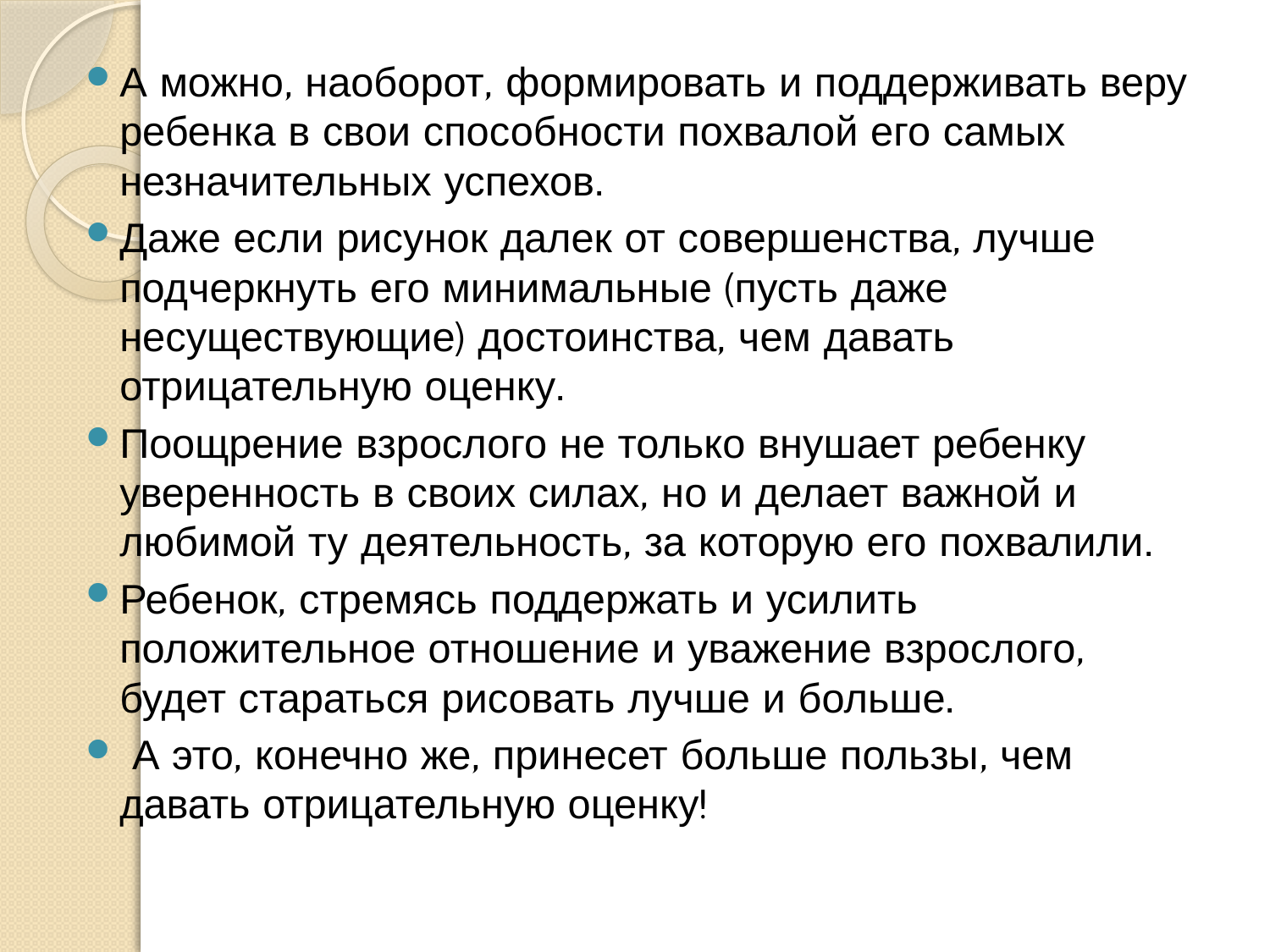

А можно, наоборот, формировать и поддерживать веру ребенка в свои способности похвалой его самых незначительных успехов.
Даже если рисунок далек от совершенства, лучше подчеркнуть его минимальные (пусть даже несуществующие) достоинства, чем давать отрицательную оценку.
Поощрение взрослого не только внушает ребенку уверенность в своих силах, но и делает важной и любимой ту деятельность, за которую его похвалили.
Ребенок, стремясь поддержать и усилить положительное отношение и уважение взрослого, будет стараться рисовать лучше и больше.
 А это, конечно же, принесет больше пользы, чем давать отрицательную оценку!